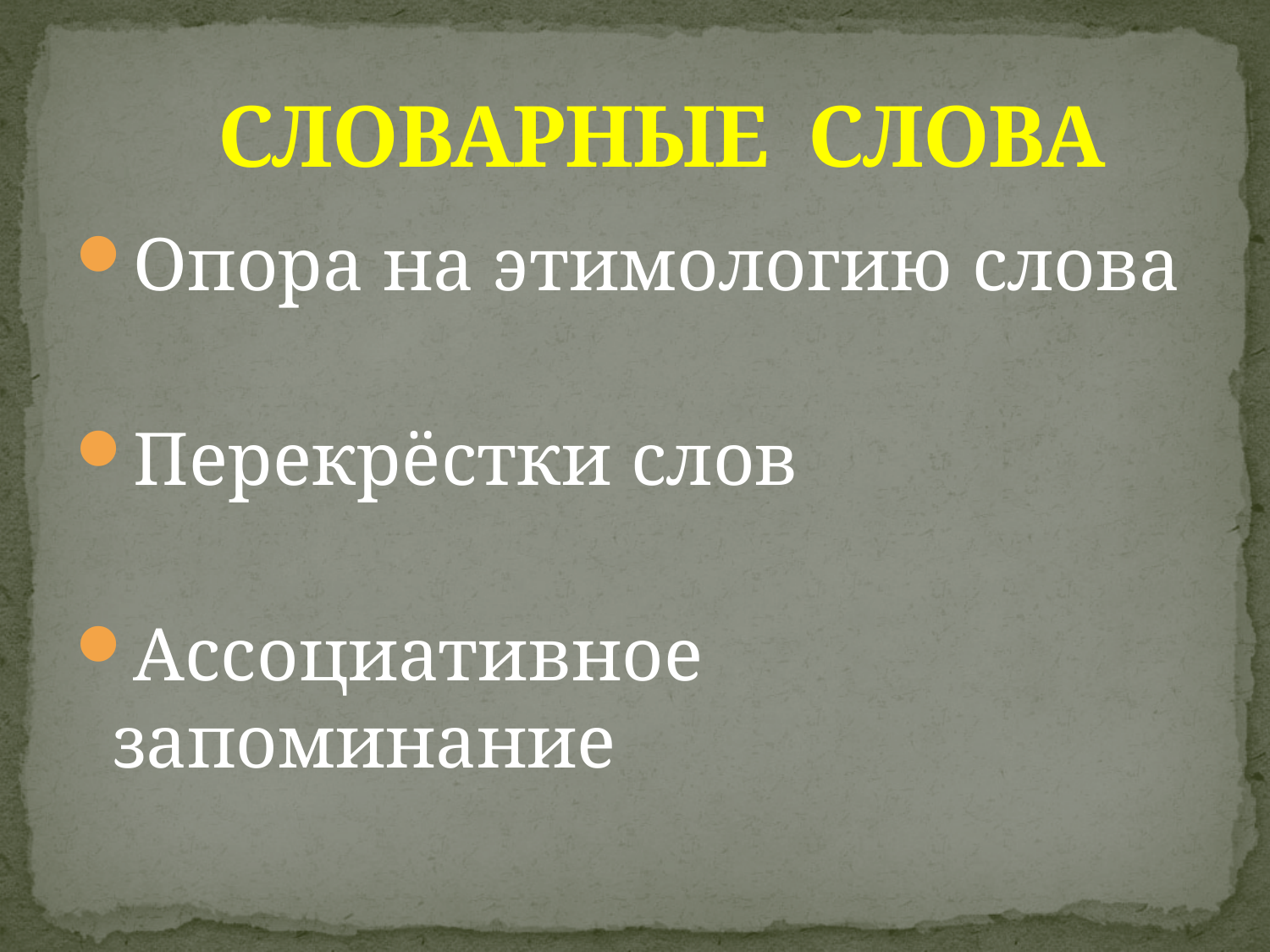

# СЛОВАРНЫЕ  СЛОВА
Опора на этимологию слова

Перекрёстки слов

Ассоциативное запоминание